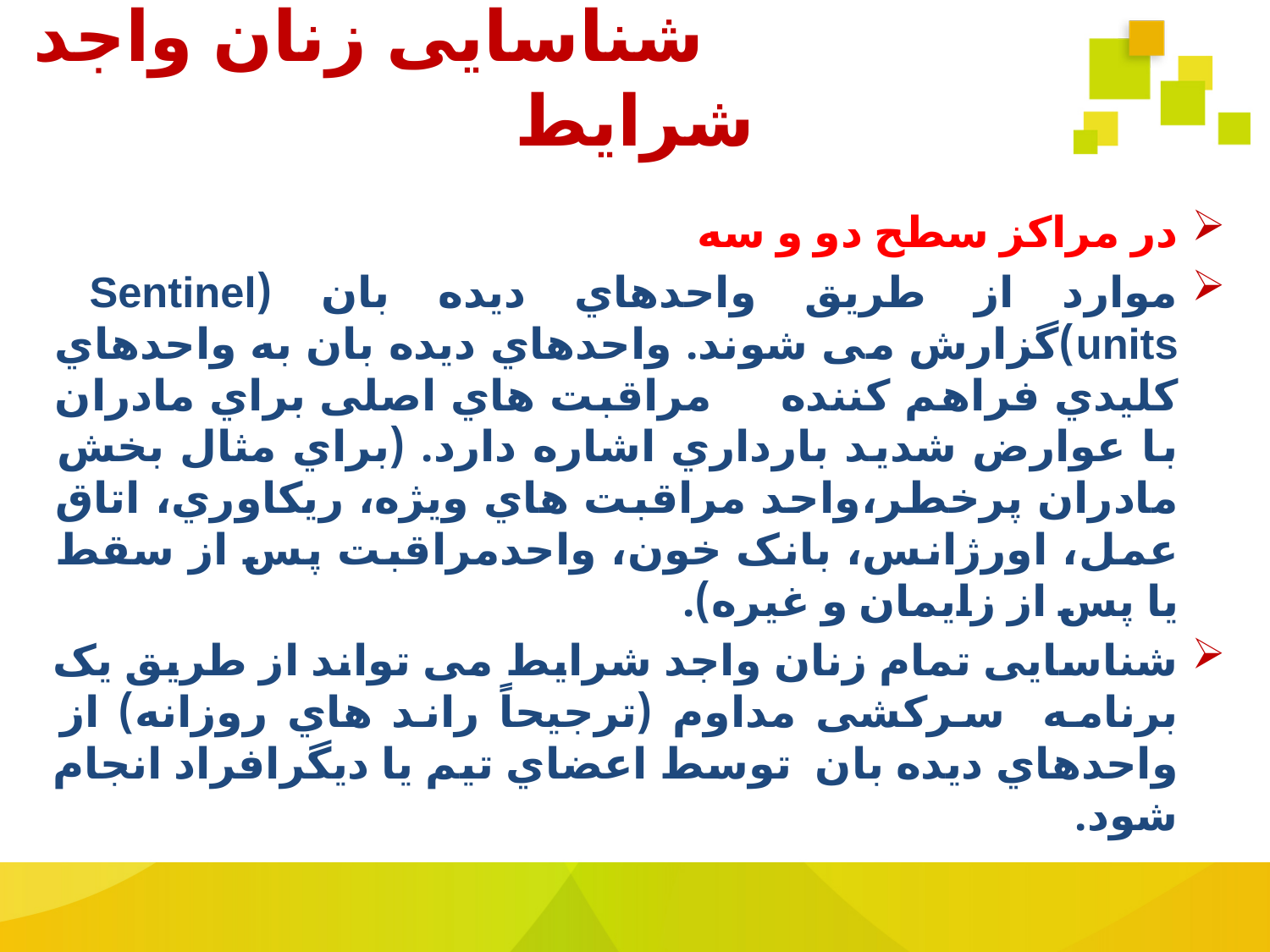

# شناسایی زنان واجد شرایط
در مراکز سطح دو و سه
موارد از طریق واحدهاي دیده بان (Sentinel units)گزارش می شوند. واحدهاي دیده بان به واحدهاي کلیدي فراهم کننده     مراقبت هاي اصلی براي مادران با عوارض شدید بارداري اشاره دارد. (براي مثال بخش مادران پرخطر،واحد مراقبت هاي ویژه، ریکاوري، اتاق عمل، اورژانس، بانک خون، واحدمراقبت پس از سقط یا پس از زایمان و غیره).
شناسایی تمام زنان واجد شرایط می تواند از طریق یک برنامه  سرکشی مداوم (ترجیحاً راند هاي روزانه) از واحدهاي دیده بان  توسط اعضاي تیم یا دیگرافراد انجام شود.